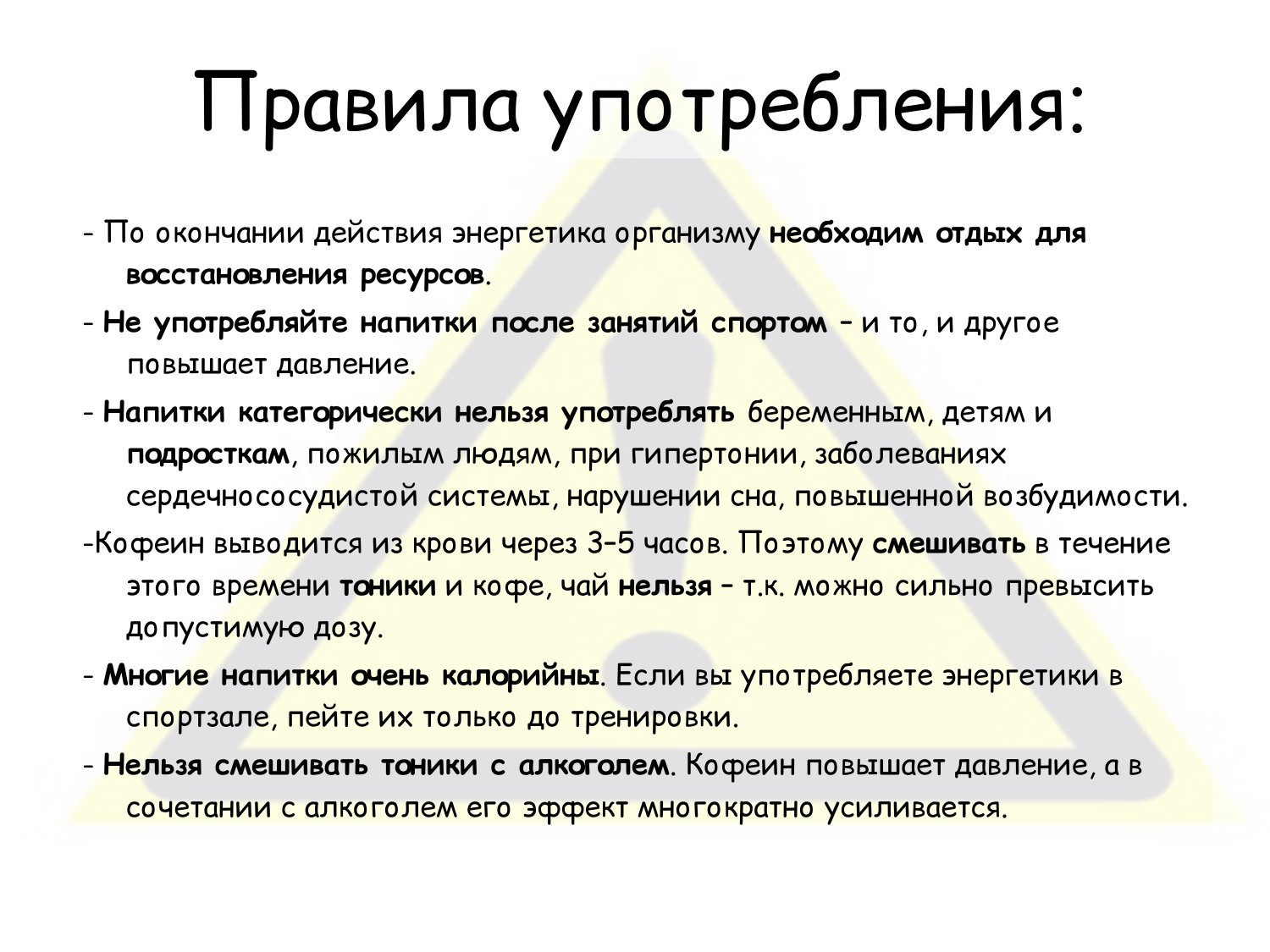

# Правила употребления:

- По окончании действия энергетика организму необходим отдых для восстановления ресурсов.
- Не употребляйте напитки после занятий спортом – и то, и другое повышает давление.
- Напитки категорически нельзя употреблять беременным, детям и подросткам, пожилым людям, при гипертонии, заболеваниях сердечнососудистой системы, нарушении сна, повышенной возбудимости.
-Кофеин выводится из крови через 3–5 часов. Поэтому смешивать в течение этого времени тоники и кофе, чай нельзя – т.к. можно сильно превысить допустимую дозу.
- Многие напитки очень калорийны. Если вы употребляете энергетики в спортзале, пейте их только до тренировки.
- Нельзя смешивать тоники с алкоголем. Кофеин повышает давление, а в сочетании с алкоголем его эффект многократно усиливается.